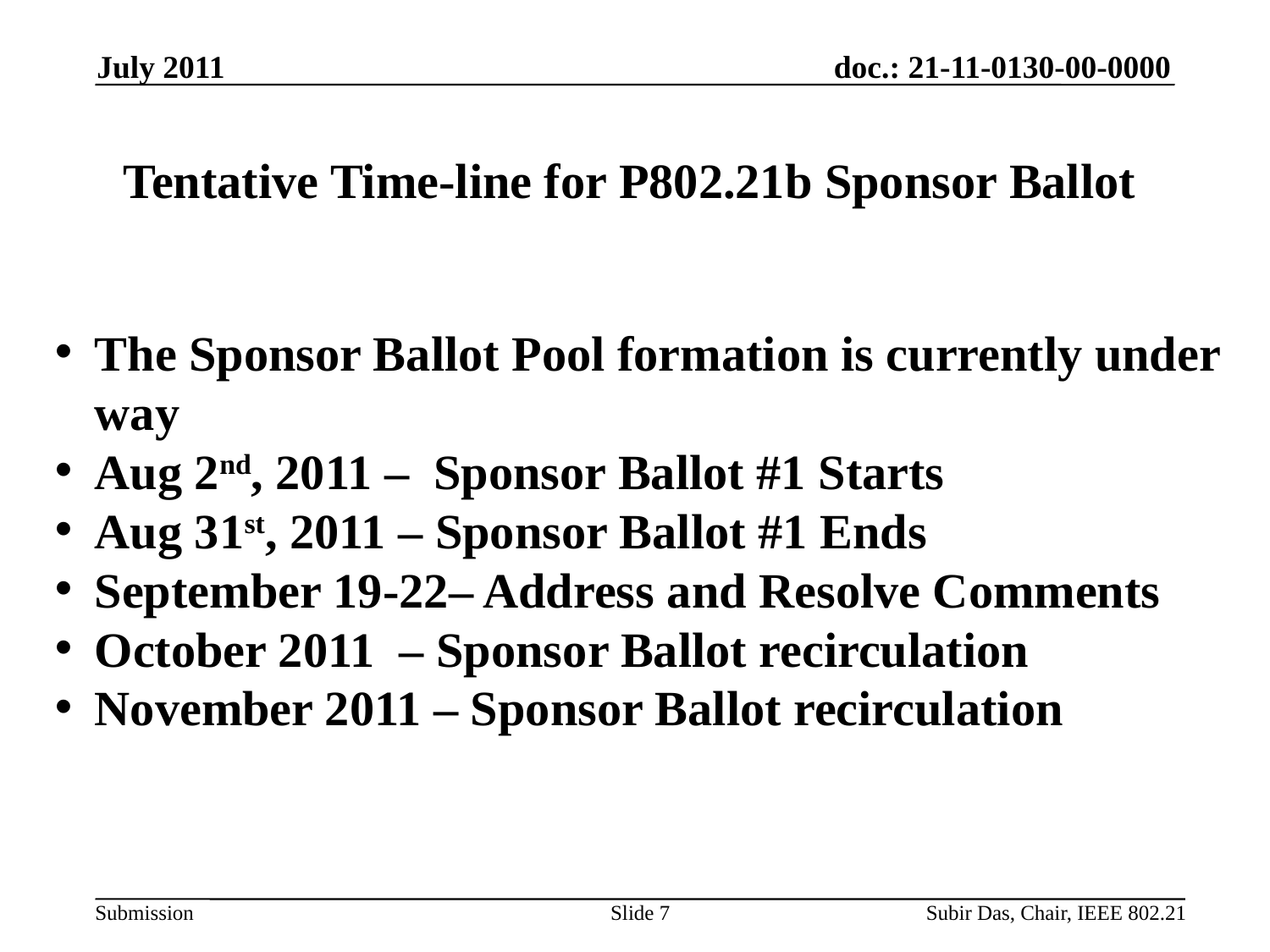

July 2011
# Tentative Time-line for P802.21b Sponsor Ballot

The Sponsor Ballot Pool formation is currently under way
Aug 2nd, 2011 –  Sponsor Ballot #1 Starts
Aug 31st, 2011 – Sponsor Ballot #1 Ends
September 19-22– Address and Resolve Comments
October 2011  – Sponsor Ballot recirculation
November 2011 – Sponsor Ballot recirculation
Slide 7
Subir Das, Chair, IEEE 802.21